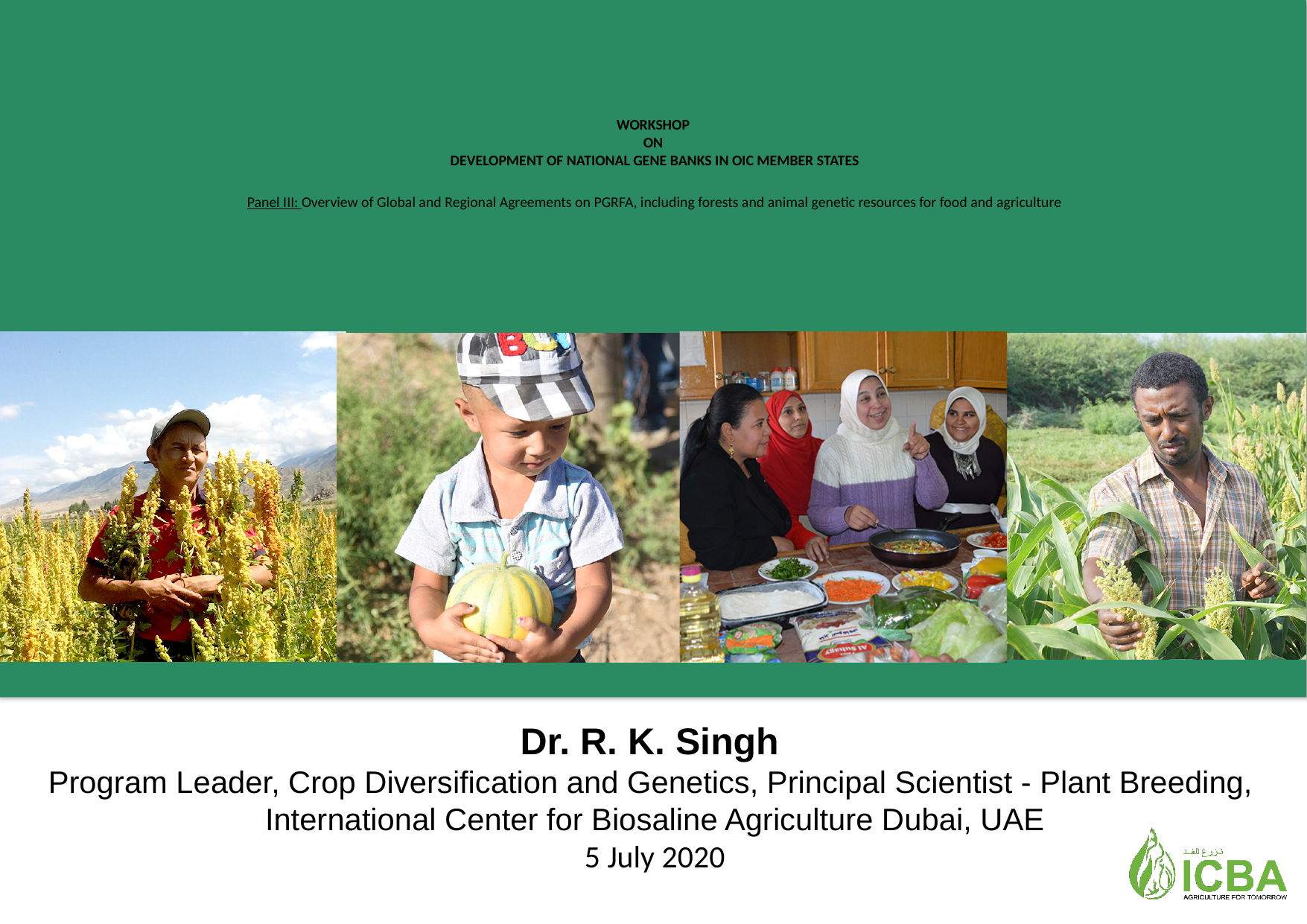

# WORKSHOP ON DEVELOPMENT OF NATIONAL GENE BANKS IN OIC MEMBER STATES Panel III: Overview of Global and Regional Agreements on PGRFA, including forests and animal genetic resources for food and agriculture
Dr. R. K. Singh
Program Leader, Crop Diversification and Genetics, Principal Scientist - Plant Breeding,
International Center for Biosaline Agriculture Dubai, UAE
5 July 2020